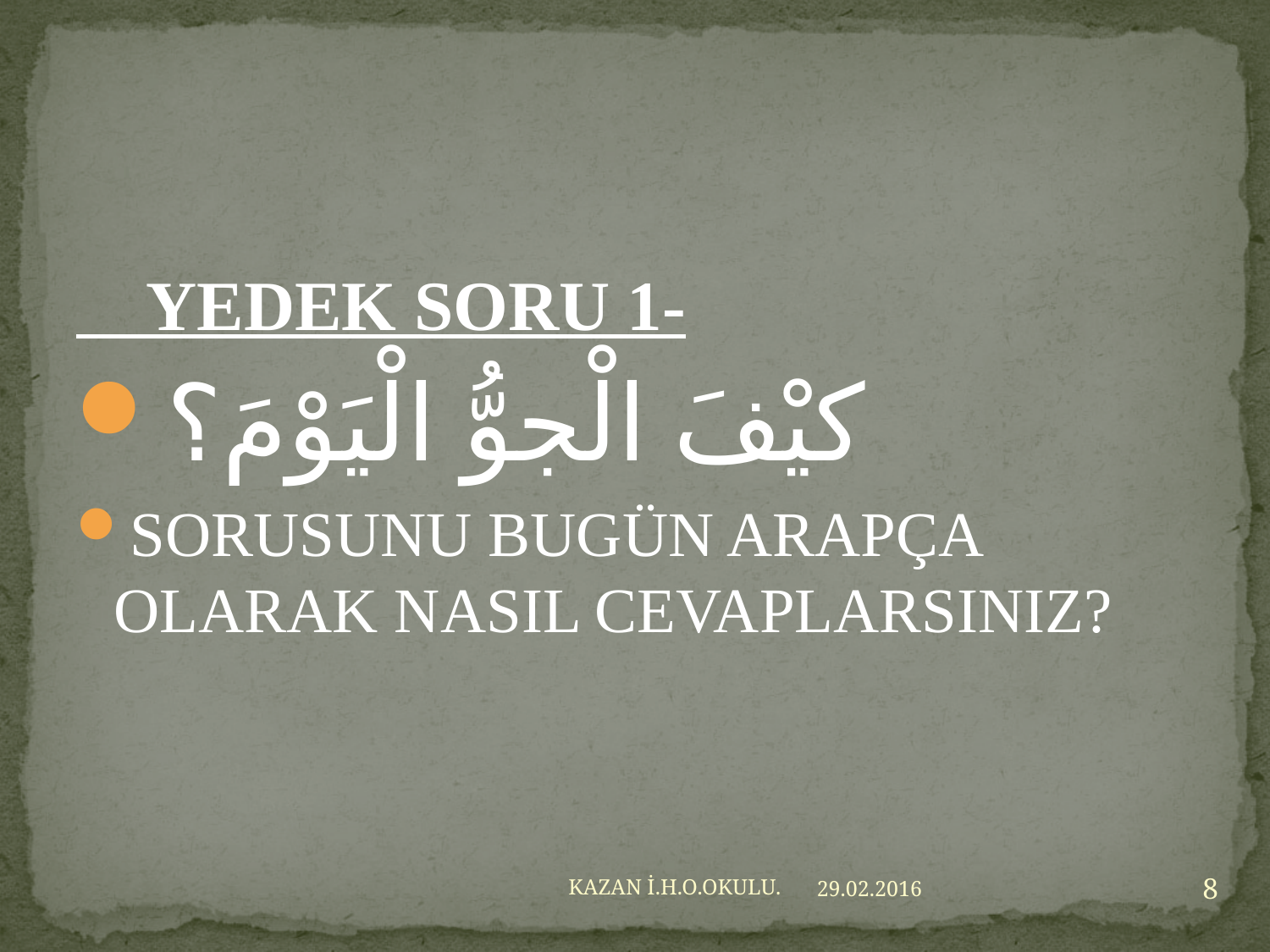

YEDEK SORU 1-
كيْفَ الْجوُّ الْيَوْمَ؟
SORUSUNU BUGÜN ARAPÇA OLARAK NASIL CEVAPLARSINIZ?
8
KAZAN İ.H.O.OKULU.
29.02.2016